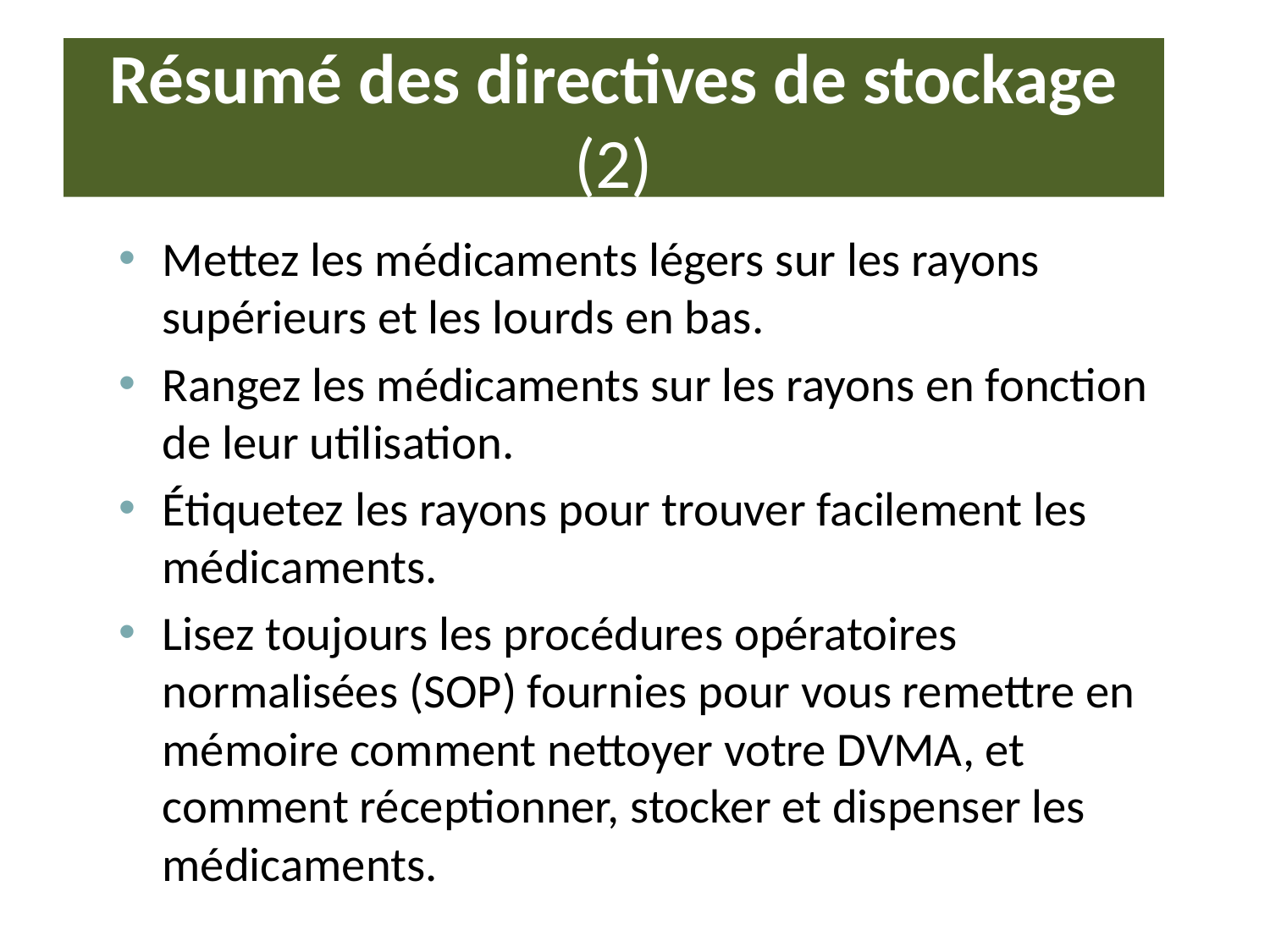

# Résumé des directives de stockage (2)
Mettez les médicaments légers sur les rayons supérieurs et les lourds en bas.
Rangez les médicaments sur les rayons en fonction de leur utilisation.
Étiquetez les rayons pour trouver facilement les médicaments.
Lisez toujours les procédures opératoires normalisées (SOP) fournies pour vous remettre en mémoire comment nettoyer votre DVMA, et comment réceptionner, stocker et dispenser les médicaments.